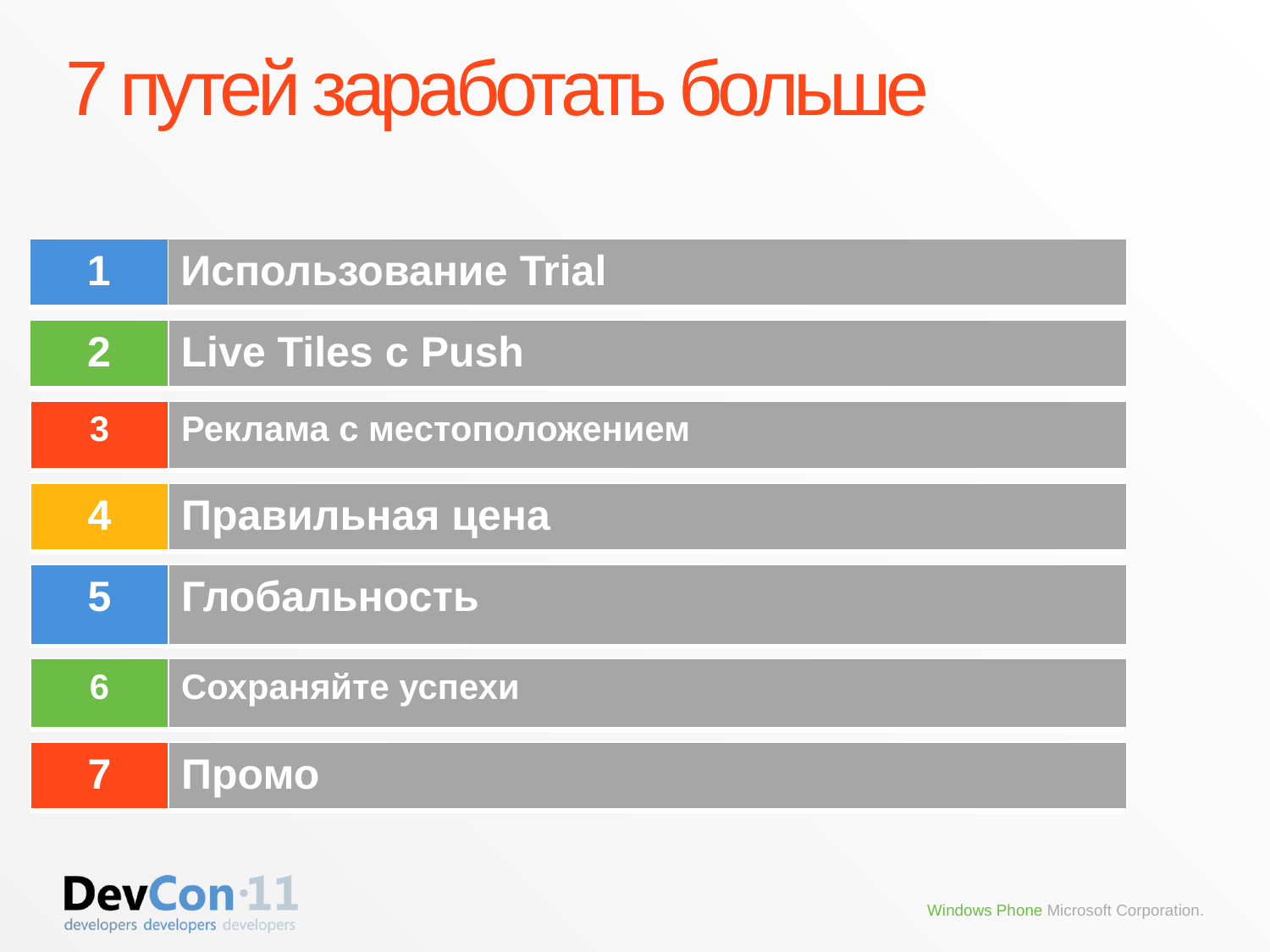

# 7 путей заработать больше
| 1 | Использование Trial |
| --- | --- |
| 2 | Live Tiles с Push |
| --- | --- |
| 3 | Реклама с местоположением |
| --- | --- |
| 4 | Правильная цена |
| --- | --- |
| 5 | Глобальность |
| --- | --- |
| 6 | Сохраняйте успехи |
| --- | --- |
| 7 | Промо |
| --- | --- |